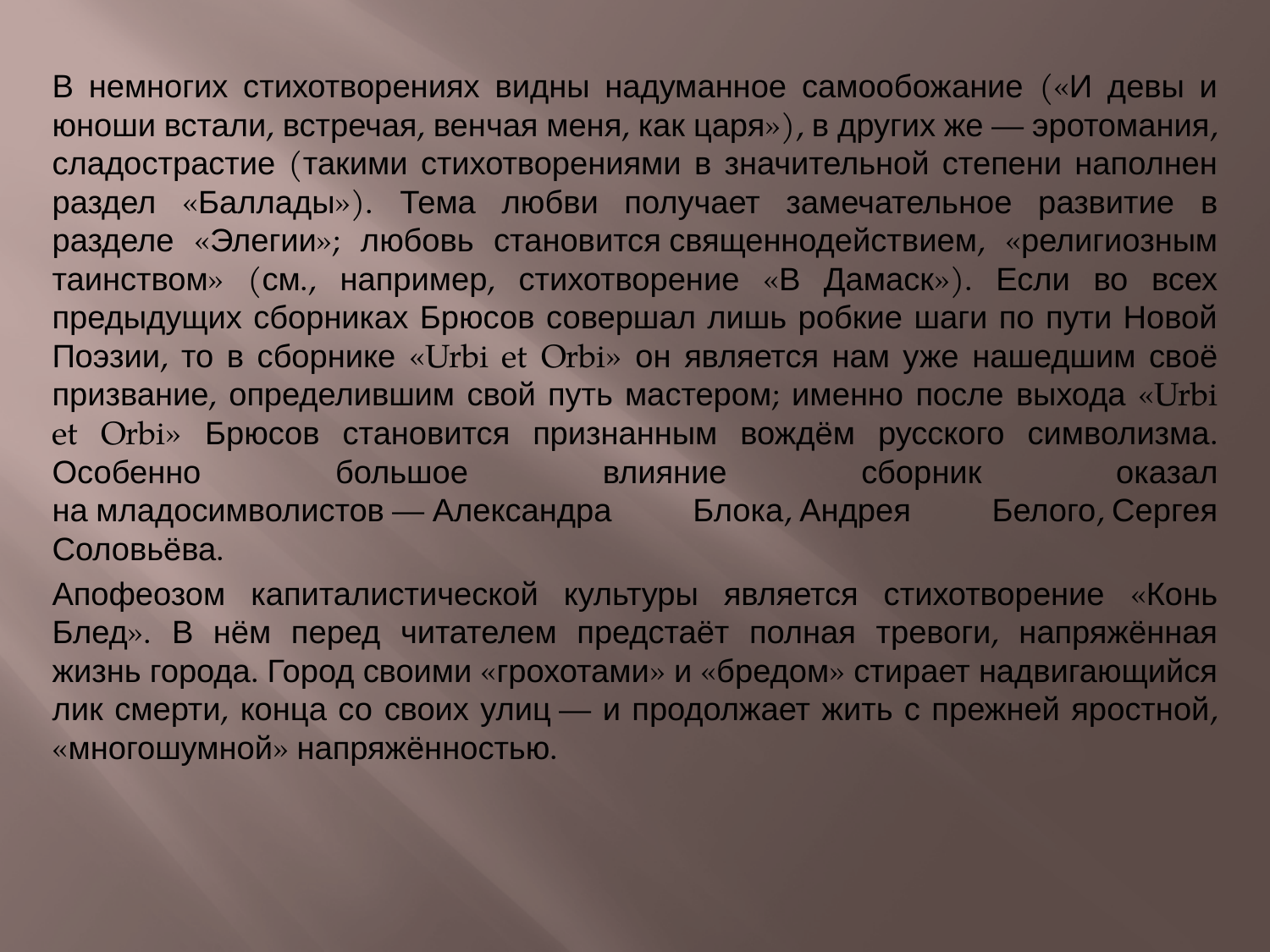

В немногих стихотворениях видны надуманное самообожание («И девы и юноши встали, встречая, венчая меня, как царя»), в других же — эротомания, сладострастие (такими стихотворениями в значительной степени наполнен раздел «Баллады»). Тема любви получает замечательное развитие в разделе «Элегии»; любовь становится священнодействием, «религиозным таинством» (см., например, стихотворение «В Дамаск»). Если во всех предыдущих сборниках Брюсов совершал лишь робкие шаги по пути Новой Поэзии, то в сборнике «Urbi et Orbi» он является нам уже нашедшим своё призвание, определившим свой путь мастером; именно после выхода «Urbi et Orbi» Брюсов становится признанным вождём русского символизма. Особенно большое влияние сборник оказал на младосимволистов — Александра Блока, Андрея Белого, Сергея Соловьёва.
Апофеозом капиталистической культуры является стихотворение «Конь Блед». В нём перед читателем предстаёт полная тревоги, напряжённая жизнь города. Город своими «грохотами» и «бредом» стирает надвигающийся лик смерти, конца со своих улиц — и продолжает жить с прежней яростной, «многошумной» напряжённостью.